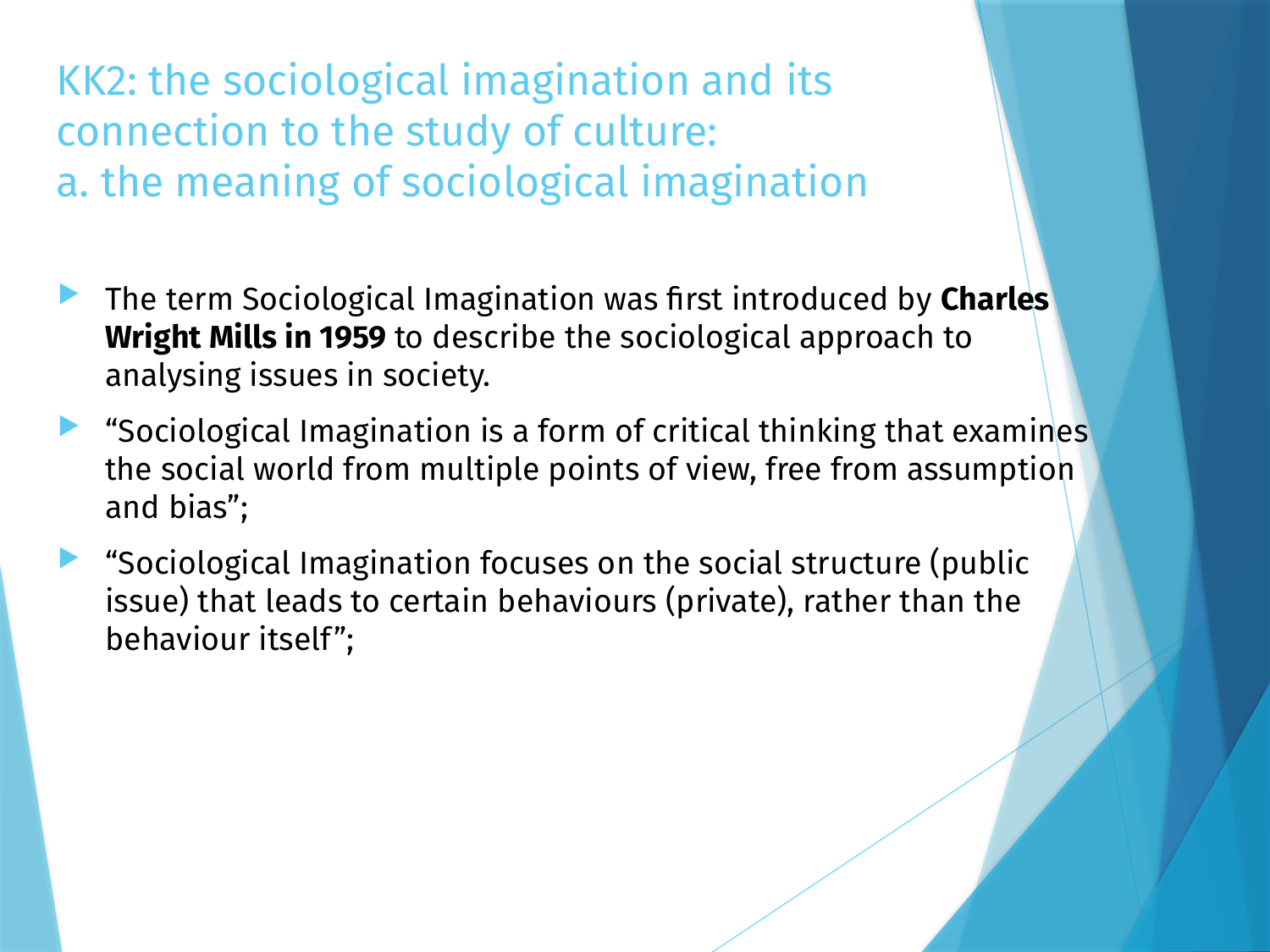

# KK2: the sociological imagination and its connection to the study of culture: a. the meaning of sociological imagination
The term Sociological Imagination was first introduced by Charles Wright Mills in 1959 to describe the sociological approach to analysing issues in society.
“Sociological Imagination is a form of critical thinking that examines the social world from multiple points of view, free from assumption and bias”;
“Sociological Imagination focuses on the social structure (public issue) that leads to certain behaviours (private), rather than the behaviour itself”;